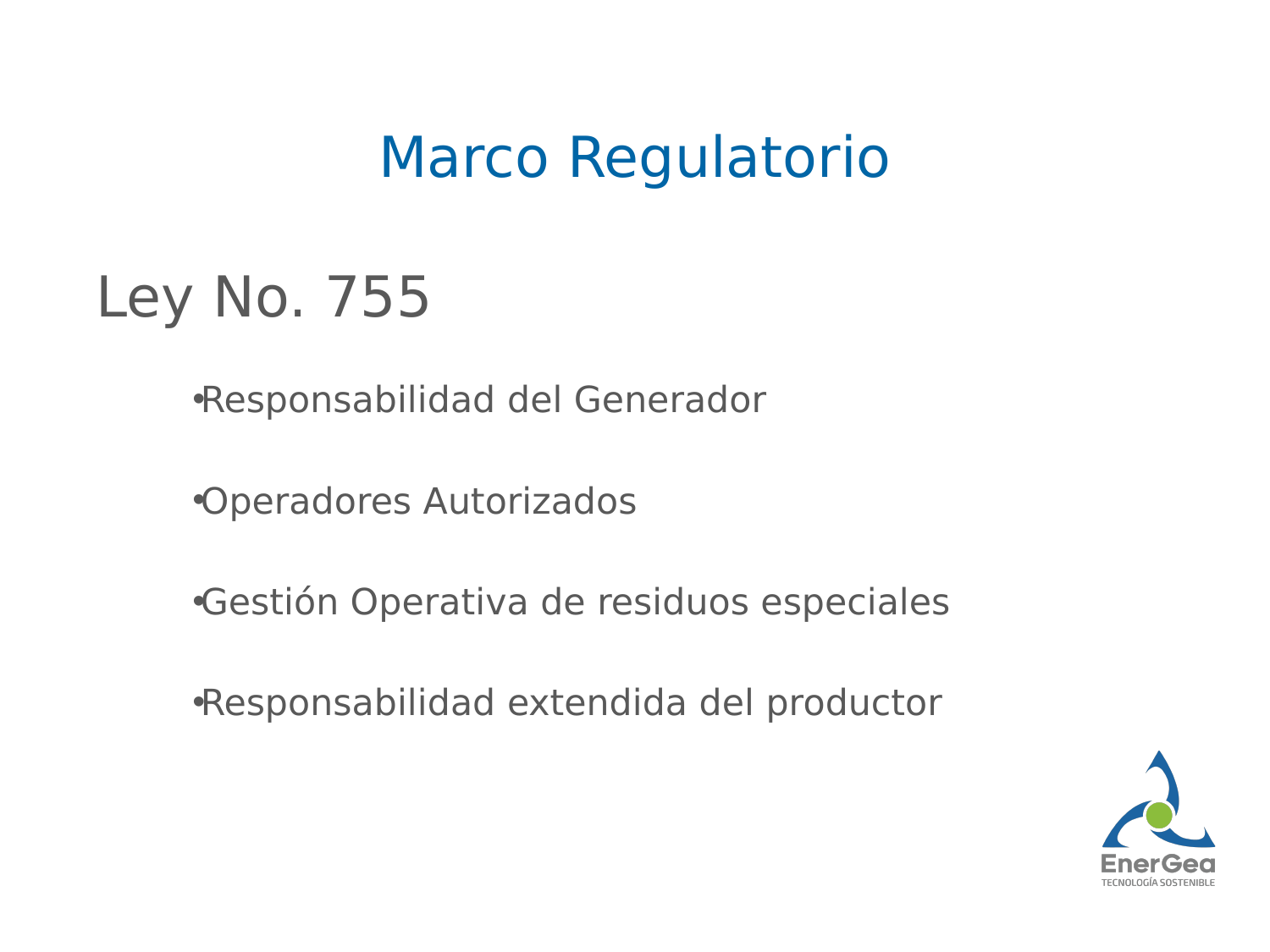

# Marco Regulatorio
Ley No. 755
Responsabilidad del Generador

Operadores Autorizados

Gestión Operativa de residuos especiales

Responsabilidad extendida del productor